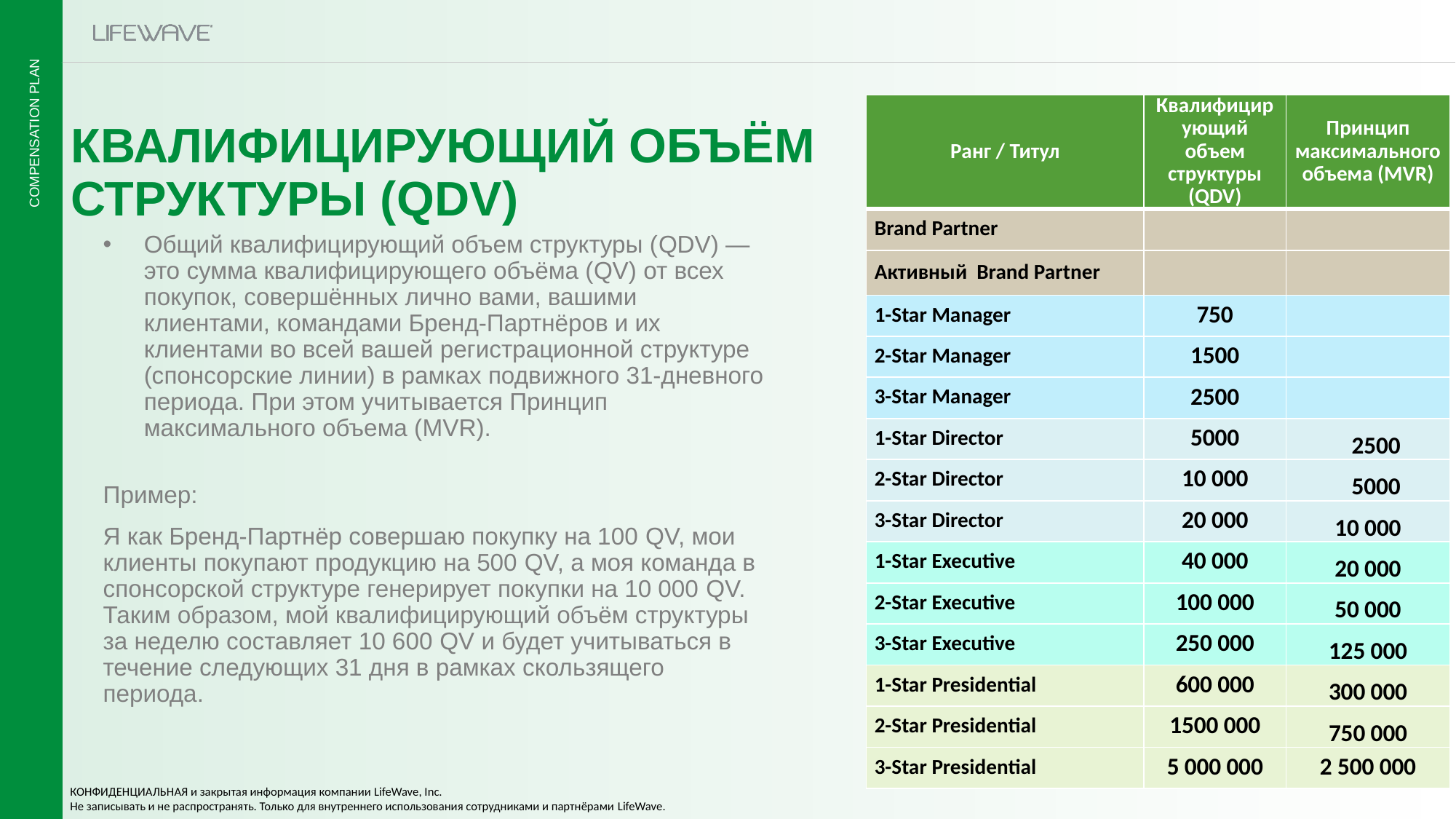

| Ранг / Титул | Квалифицирующий объем структуры (QDV) | Принцип максимального объема (MVR) |
| --- | --- | --- |
| Brand Partner |  |  |
| Активный Brand Partner |  |  |
| 1-Star Manager | 750 |  |
| 2-Star Manager | 1500 |  |
| 3-Star Manager | 2500 |  |
| 1-Star Director | 5000 | 2500 |
| 2-Star Director | 10 000 | 5000 |
| 3-Star Director | 20 000 | 10 000 |
| 1-Star Executive | 40 000 | 20 000 |
| 2-Star Executive | 100 000 | 50 000 |
| 3-Star Executive | 250 000 | 125 000 |
| 1-Star Presidential | 600 000 | 300 000 |
| 2-Star Presidential | 1500 000 | 750 000 |
| 3-Star Presidential | 5 000 000 | 2 500 000 |
КВАЛИФИЦИРУЮЩИЙ ОБЪЁМ СТРУКТУРЫ (QDV)
Общий квалифицирующий объем структуры (QDV) — это сумма квалифицирующего объёма (QV) от всех покупок, совершённых лично вами, вашими клиентами, командами Бренд-Партнёров и их клиентами во всей вашей регистрационной структуре (спонсорские линии) в рамках подвижного 31-дневного периода. При этом учитывается Принцип максимального объема (MVR).

Пример:
Я как Бренд-Партнёр совершаю покупку на 100 QV, мои клиенты покупают продукцию на 500 QV, а моя команда в спонсорской структуре генерирует покупки на 10 000 QV. Таким образом, мой квалифицирующий объём структуры за неделю составляет 10 600 QV и будет учитываться в течение следующих 31 дня в рамках скользящего периода.

КОНФИДЕНЦИАЛЬНАЯ и закрытая информация компании LifeWave, Inc.
Не записывать и не распространять. Только для внутреннего использования сотрудниками и партнёрами LifeWave.